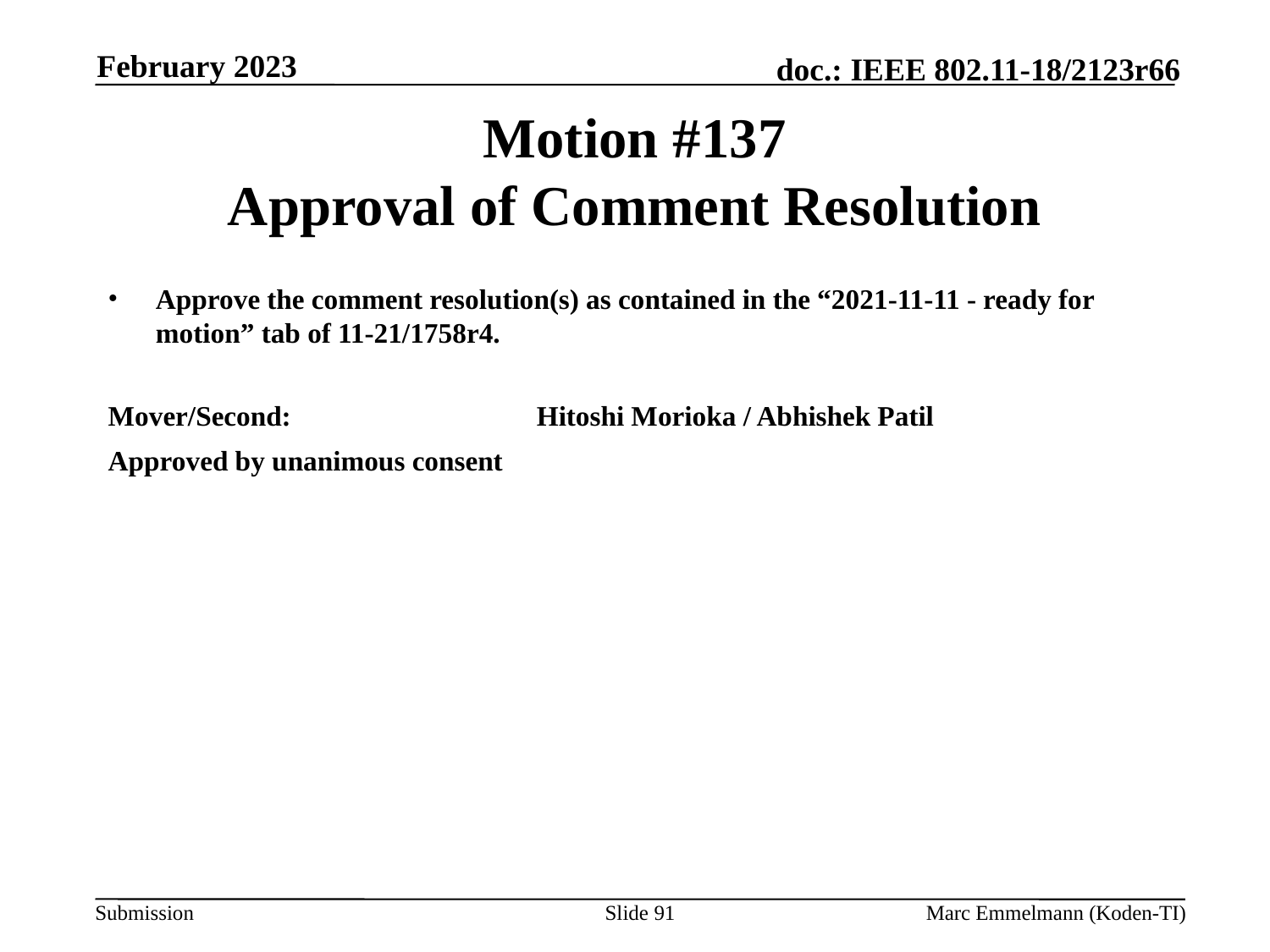

February 2023
# Motion #137 Approval of Comment Resolution
Approve the comment resolution(s) as contained in the “2021-11-11 - ready for motion” tab of 11-21/1758r4.

Mover/Second:		Hitoshi Morioka / Abhishek Patil
Approved by unanimous consent

Slide 91
Marc Emmelmann (Koden-TI)